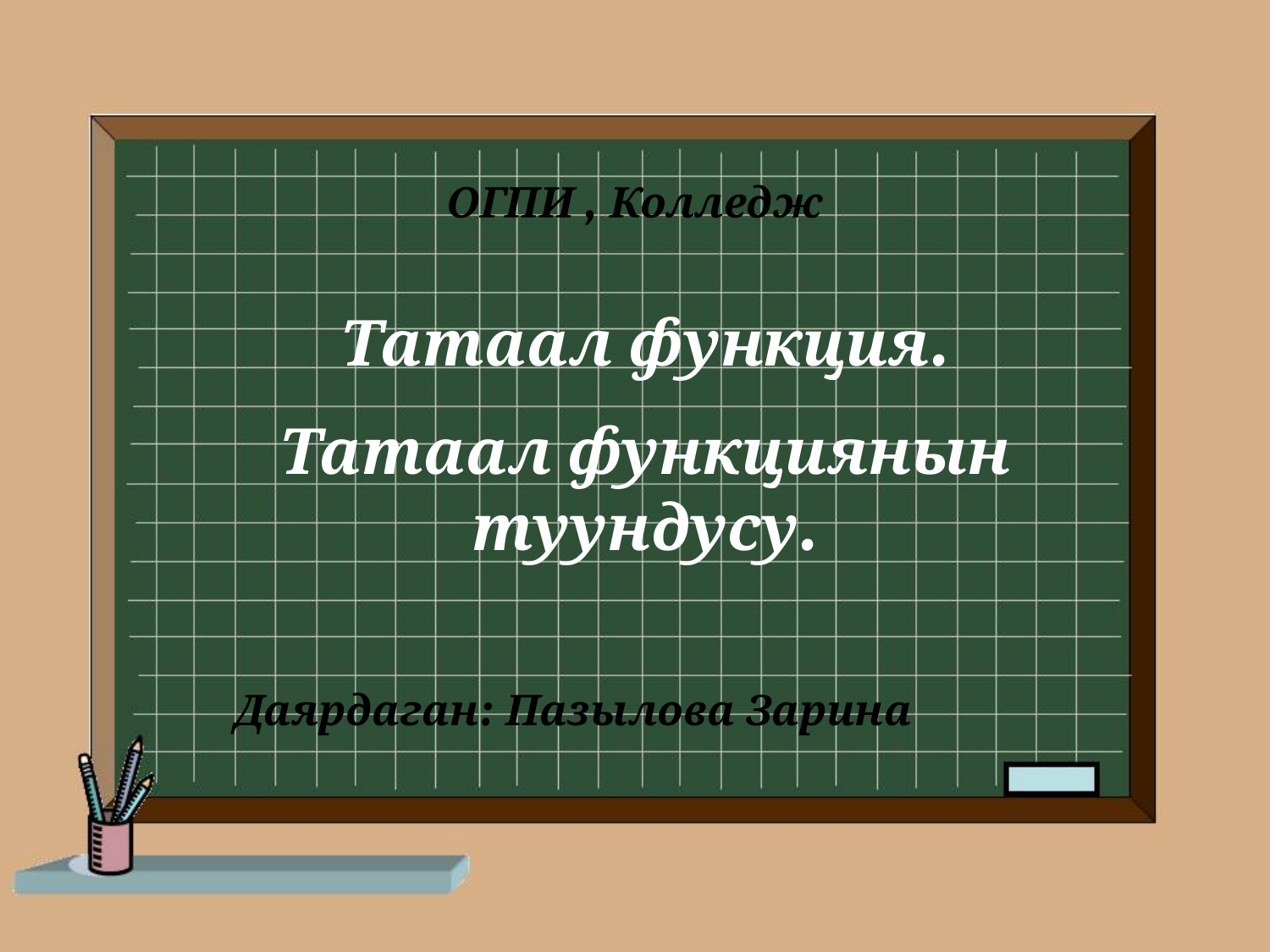

ОГПИ , Колледж
Татаал функция.
Татаал функциянын туундусу.
Даярдаган: Пазылова Зарина